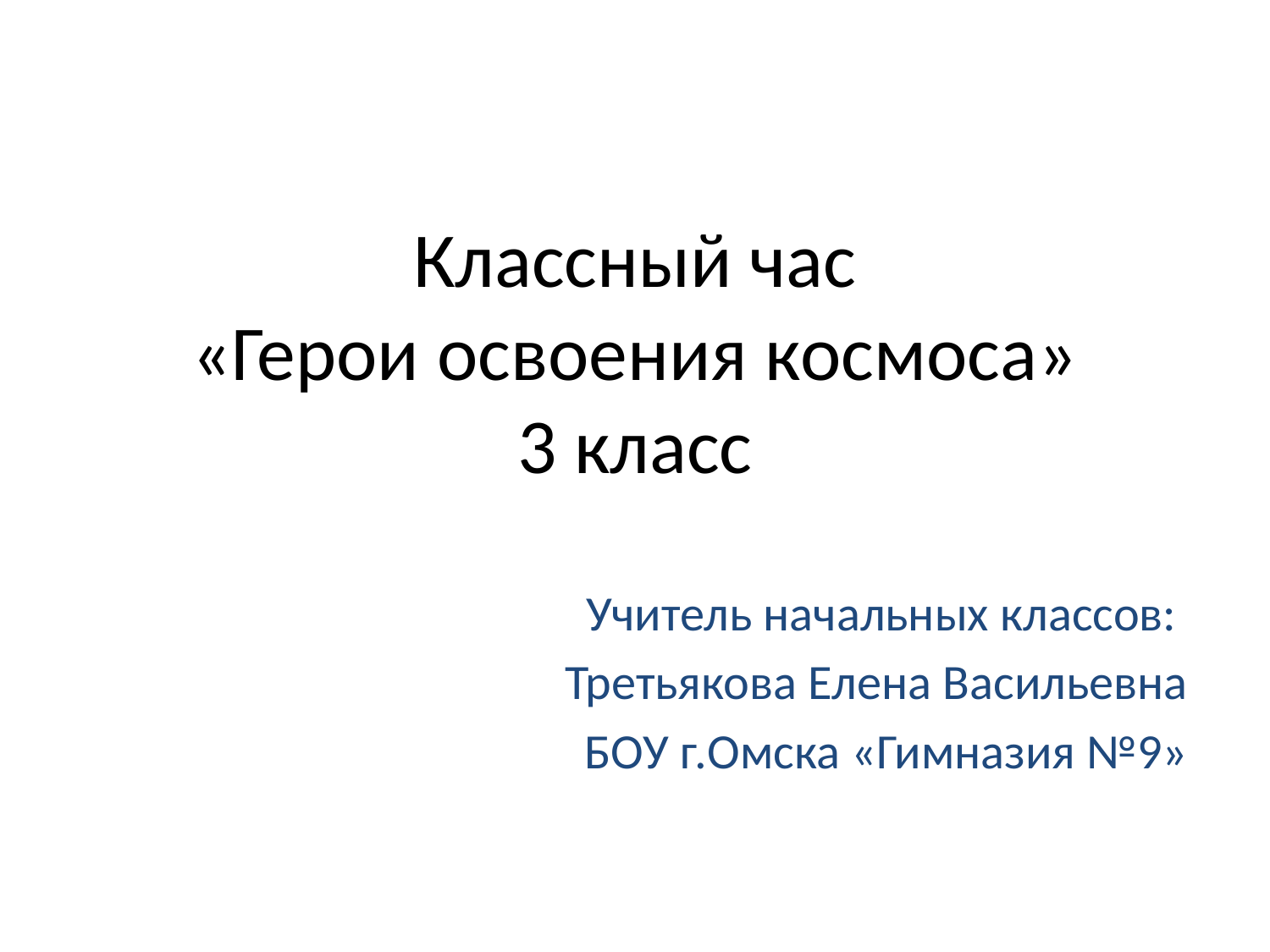

# Классный час «Герои освоения космоса» 3 класс
Учитель начальных классов:
Третьякова Елена Васильевна
БОУ г.Омска «Гимназия №9»